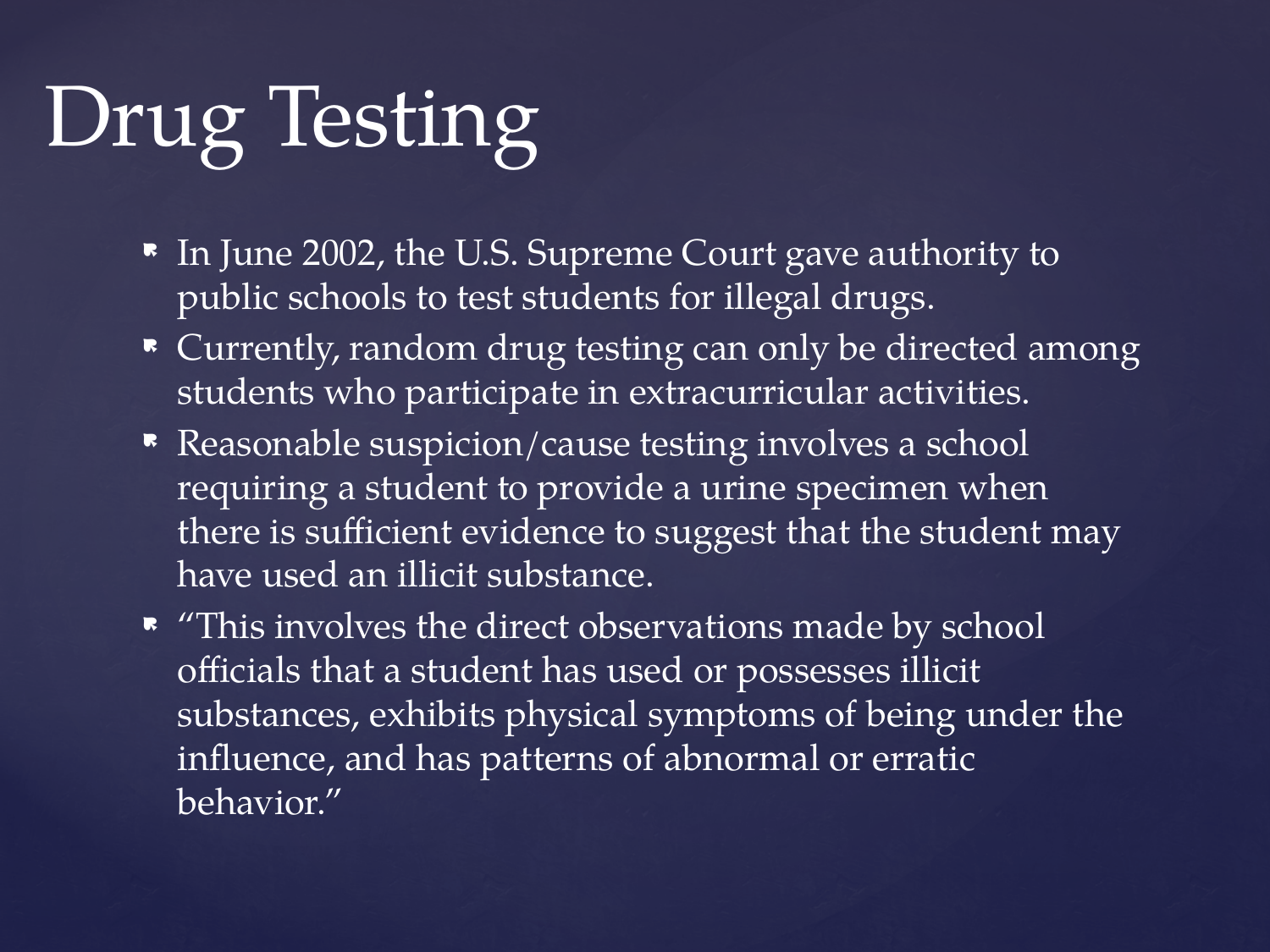

# Drug Testing
In June 2002, the U.S. Supreme Court gave authority to public schools to test students for illegal drugs.
Currently, random drug testing can only be directed among students who participate in extracurricular activities.
Reasonable suspicion/cause testing involves a school requiring a student to provide a urine specimen when there is sufficient evidence to suggest that the student may have used an illicit substance.
“This involves the direct observations made by school officials that a student has used or possesses illicit substances, exhibits physical symptoms of being under the influence, and has patterns of abnormal or erratic behavior.”